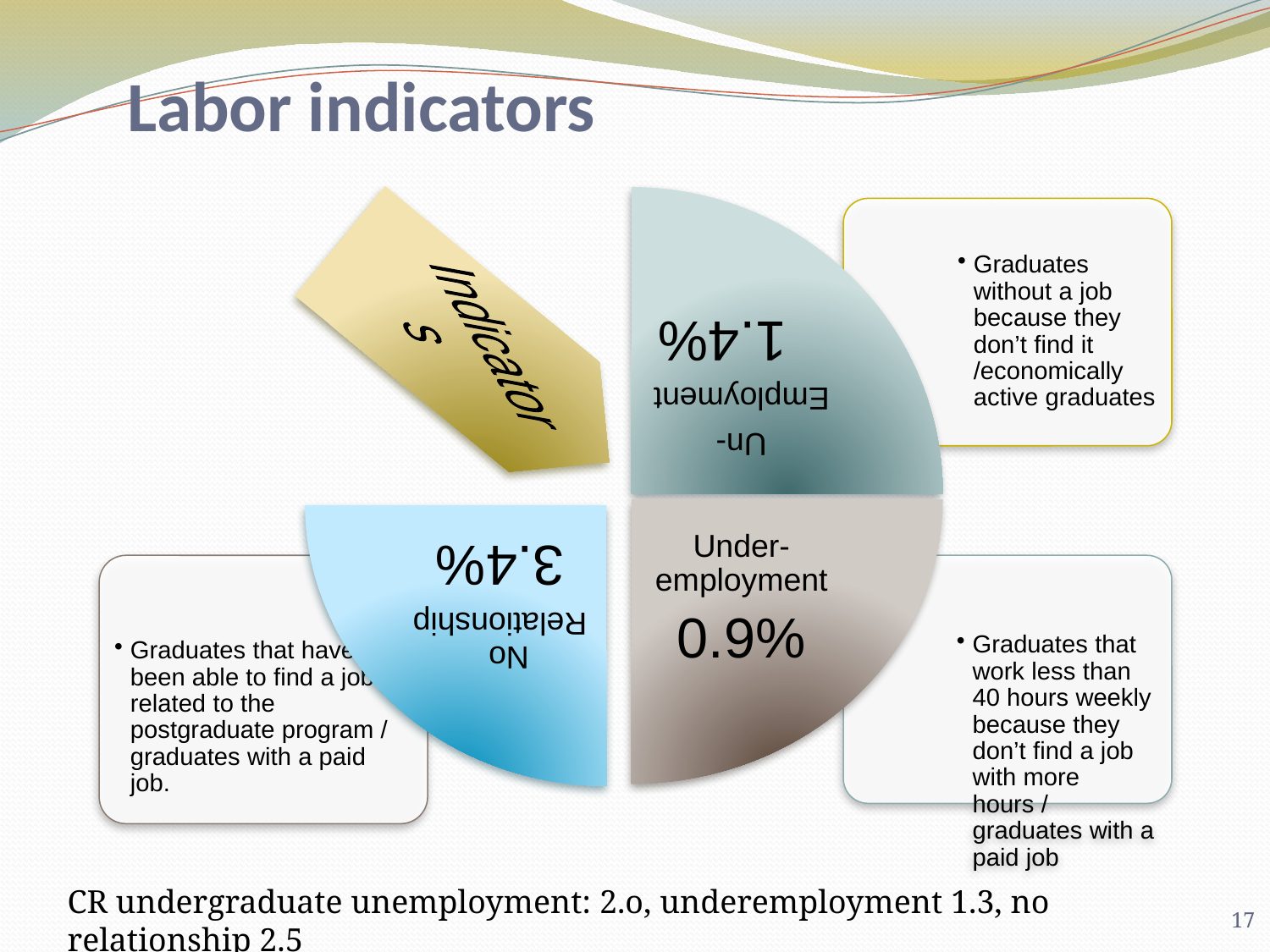

# Labor indicators
Graduates that haven’t been able to find a job related to the postgraduate program / graduates with a paid job.
Graduates that work less than 40 hours weekly because they don’t find a job with more hours / graduates with a paid job

Graduates without a job because they don’t find it /economically active graduates
Indicators
Un-
Employment
     1.4%
Under- employment
0.9%
No   Relationship
3.4%
CR undergraduate unemployment: 2.o, underemployment 1.3, no relationship 2.5
17